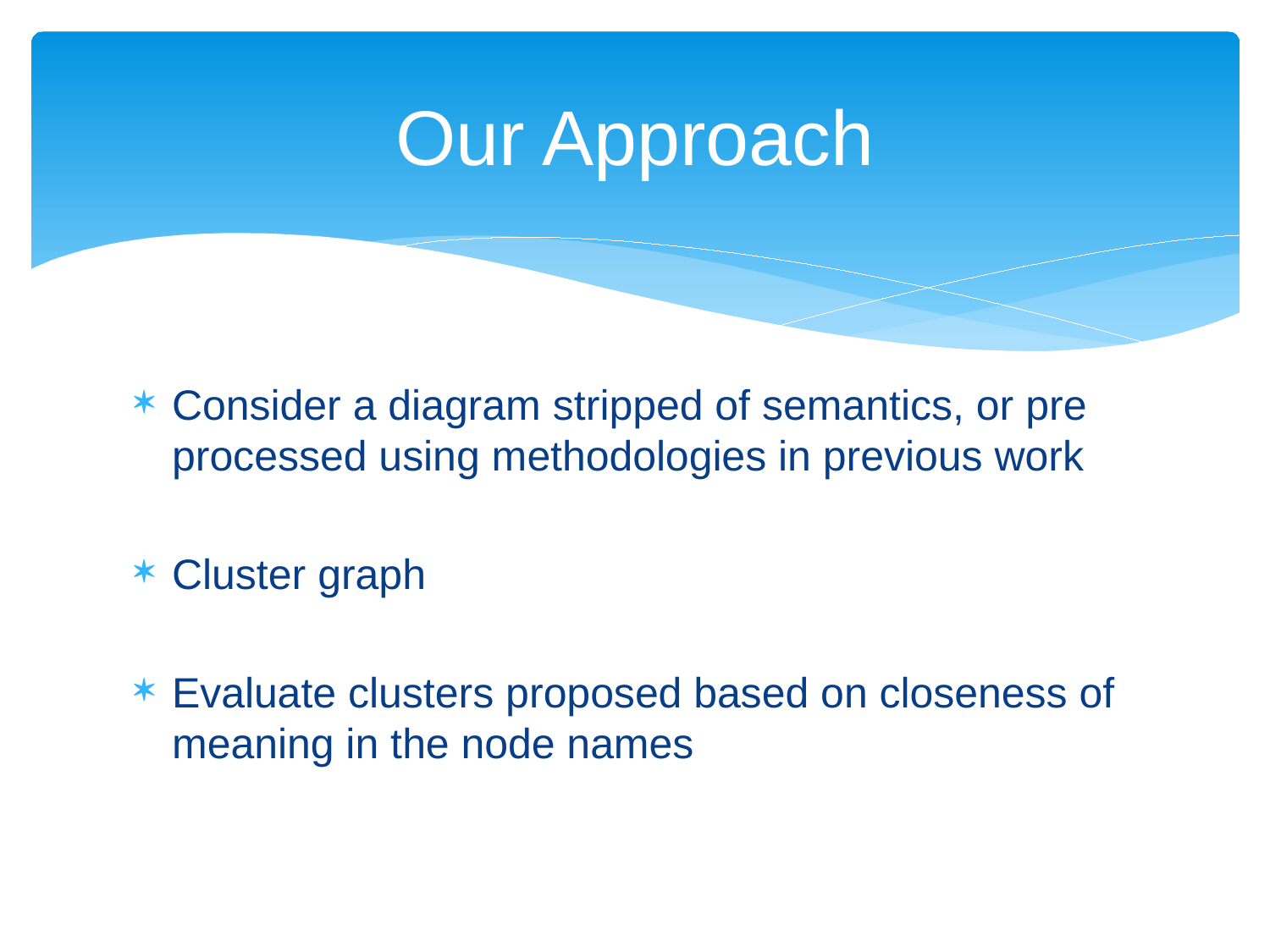

# Our Approach
Consider a diagram stripped of semantics, or pre processed using methodologies in previous work

Cluster graph

Evaluate clusters proposed based on closeness of meaning in the node names